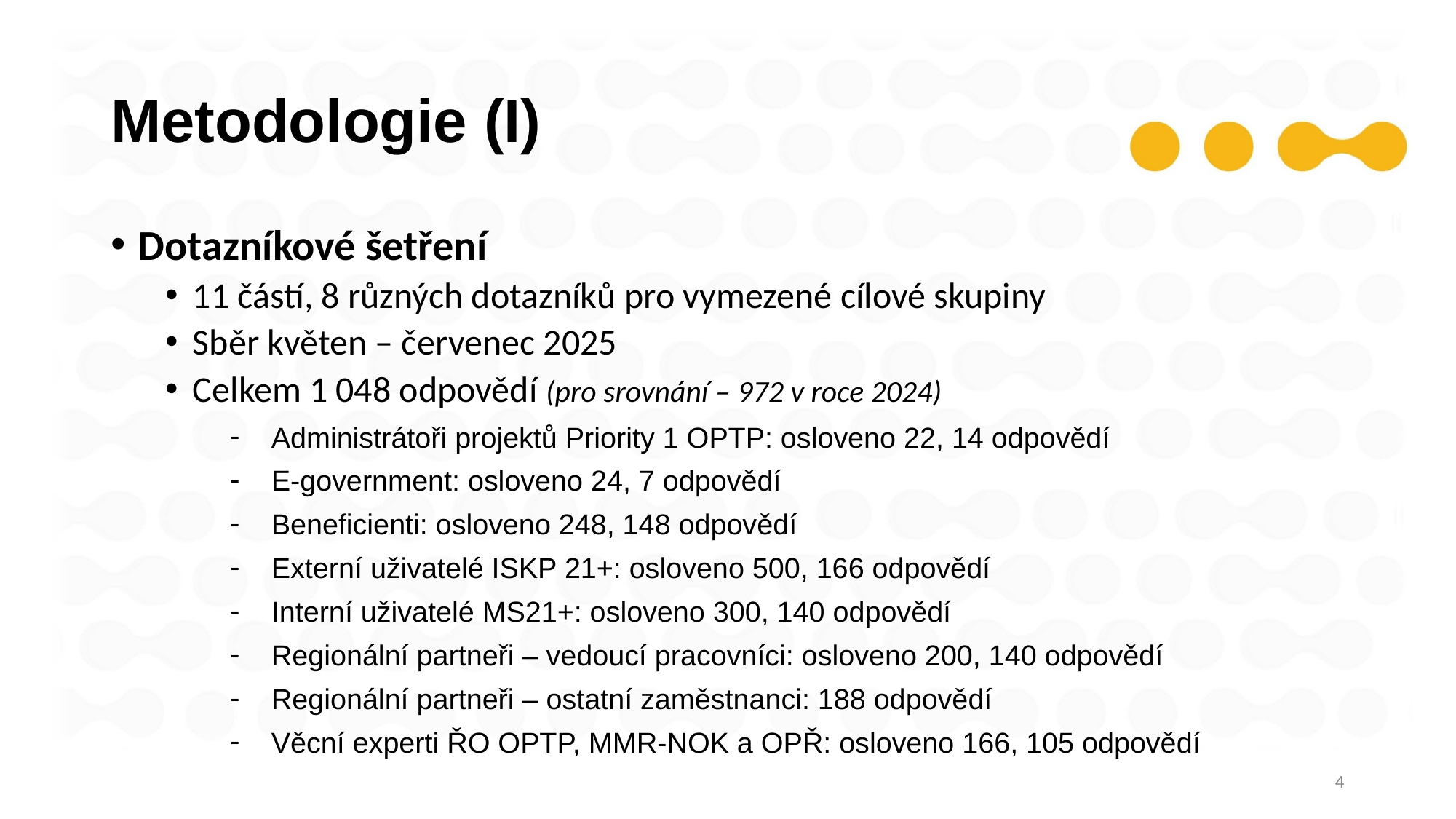

# Metodologie (I)
Dotazníkové šetření
11 částí, 8 různých dotazníků pro vymezené cílové skupiny
Sběr květen – červenec 2025
Celkem 1 048 odpovědí (pro srovnání – 972 v roce 2024)
Administrátoři projektů Priority 1 OPTP: osloveno 22, 14 odpovědí
E-government: osloveno 24, 7 odpovědí
Beneficienti: osloveno 248, 148 odpovědí
Externí uživatelé ISKP 21+: osloveno 500, 166 odpovědí
Interní uživatelé MS21+: osloveno 300, 140 odpovědí
Regionální partneři – vedoucí pracovníci: osloveno 200, 140 odpovědí
Regionální partneři – ostatní zaměstnanci: 188 odpovědí
Věcní experti ŘO OPTP, MMR-NOK a OPŘ: osloveno 166, 105 odpovědí

4